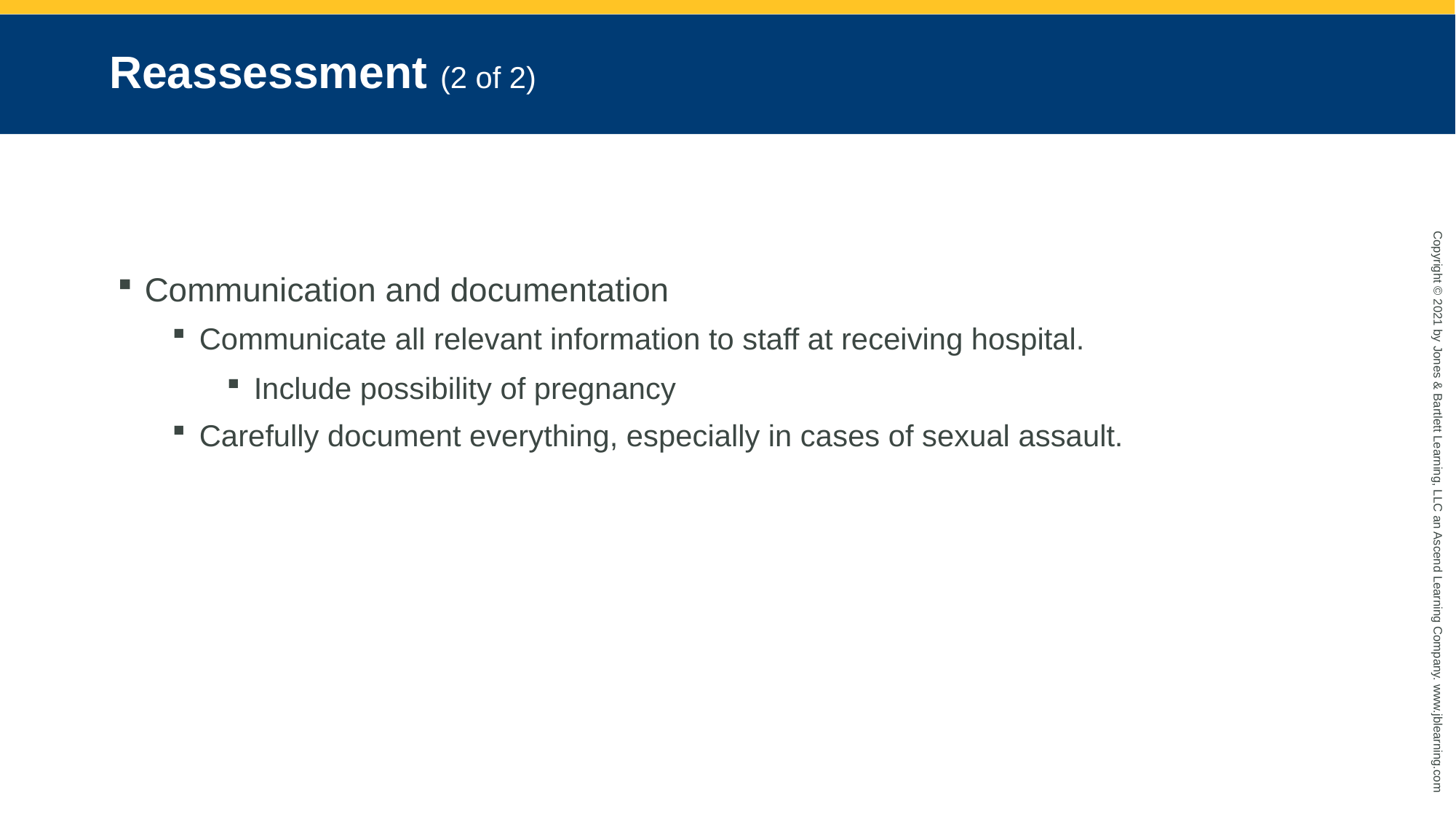

# Reassessment (2 of 2)
Communication and documentation
Communicate all relevant information to staff at receiving hospital.
Include possibility of pregnancy
Carefully document everything, especially in cases of sexual assault.